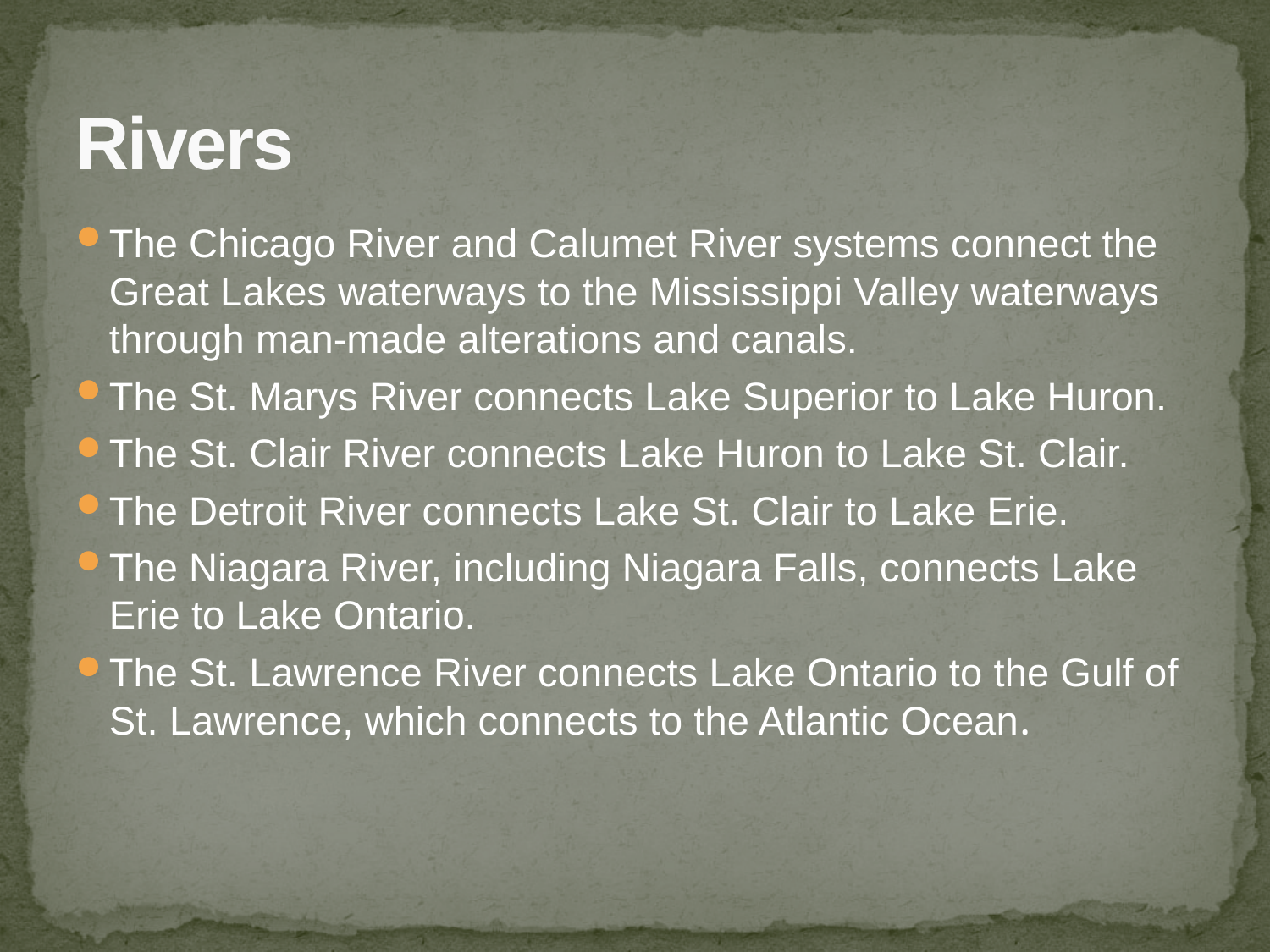

# Rivers
The Chicago River and Calumet River systems connect the Great Lakes waterways to the Mississippi Valley waterways through man-made alterations and canals.
The St. Marys River connects Lake Superior to Lake Huron.
The St. Clair River connects Lake Huron to Lake St. Clair.
The Detroit River connects Lake St. Clair to Lake Erie.
The Niagara River, including Niagara Falls, connects Lake Erie to Lake Ontario.
The St. Lawrence River connects Lake Ontario to the Gulf of St. Lawrence, which connects to the Atlantic Ocean.